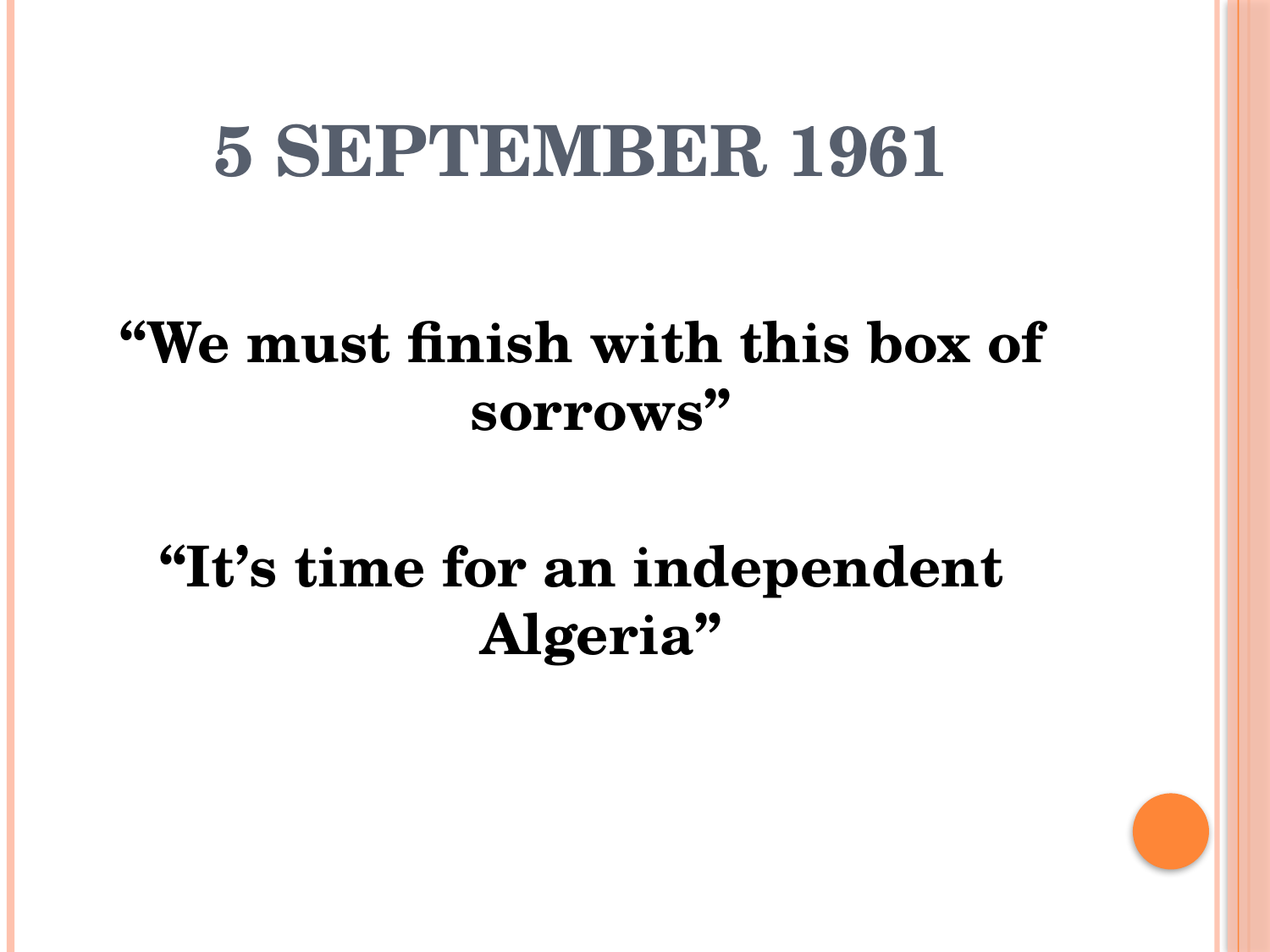

# 5 SEPTEMBER 1961

“We must finish with this box of sorrows”

“It’s time for an independent Algeria”